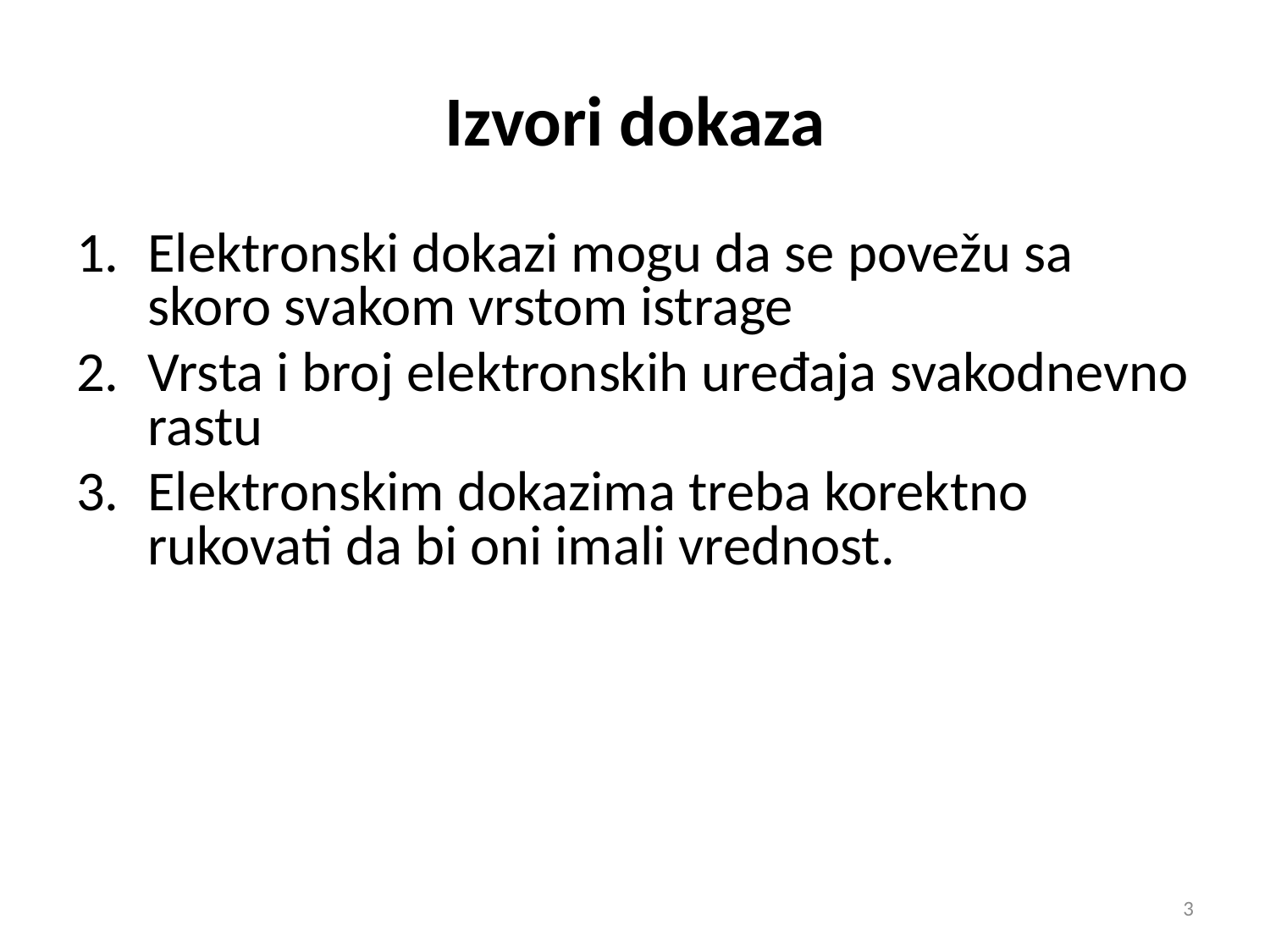

# Izvori dokaza
Elektronski dokazi mogu da se povežu sa skoro svakom vrstom istrage
Vrsta i broj elektronskih uređaja svakodnevno rastu
Elektronskim dokazima treba korektno rukovati da bi oni imali vrednost.

3